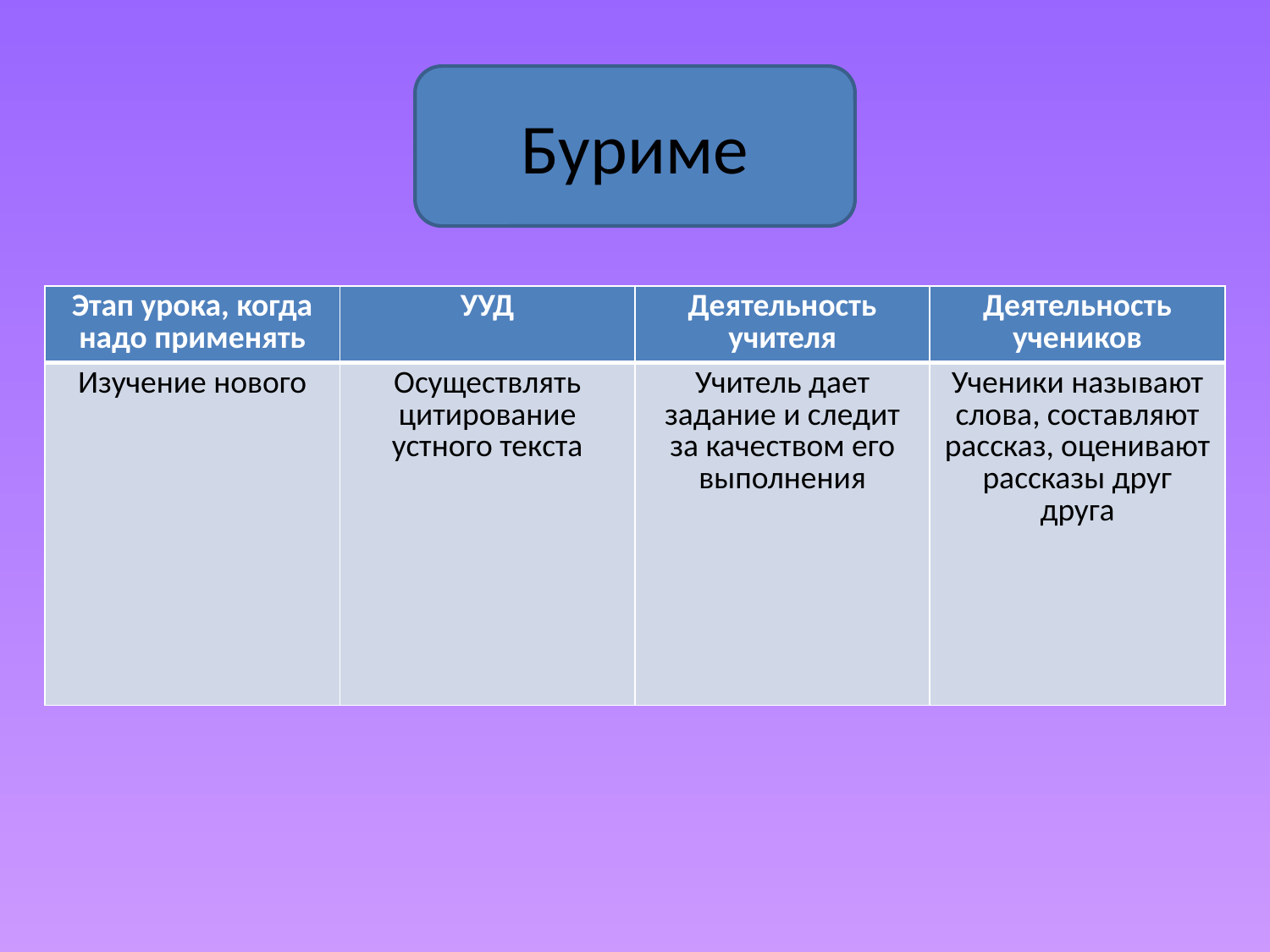

Буриме
| Этап урока, когда надо применять | УУД | Деятельность учителя | Деятельность учеников |
| --- | --- | --- | --- |
| Изучение нового | Осуществлять цитирование устного текста | Учитель дает задание и следит за качеством его выполнения | Ученики называют слова, составляют рассказ, оценивают рассказы друг друга |